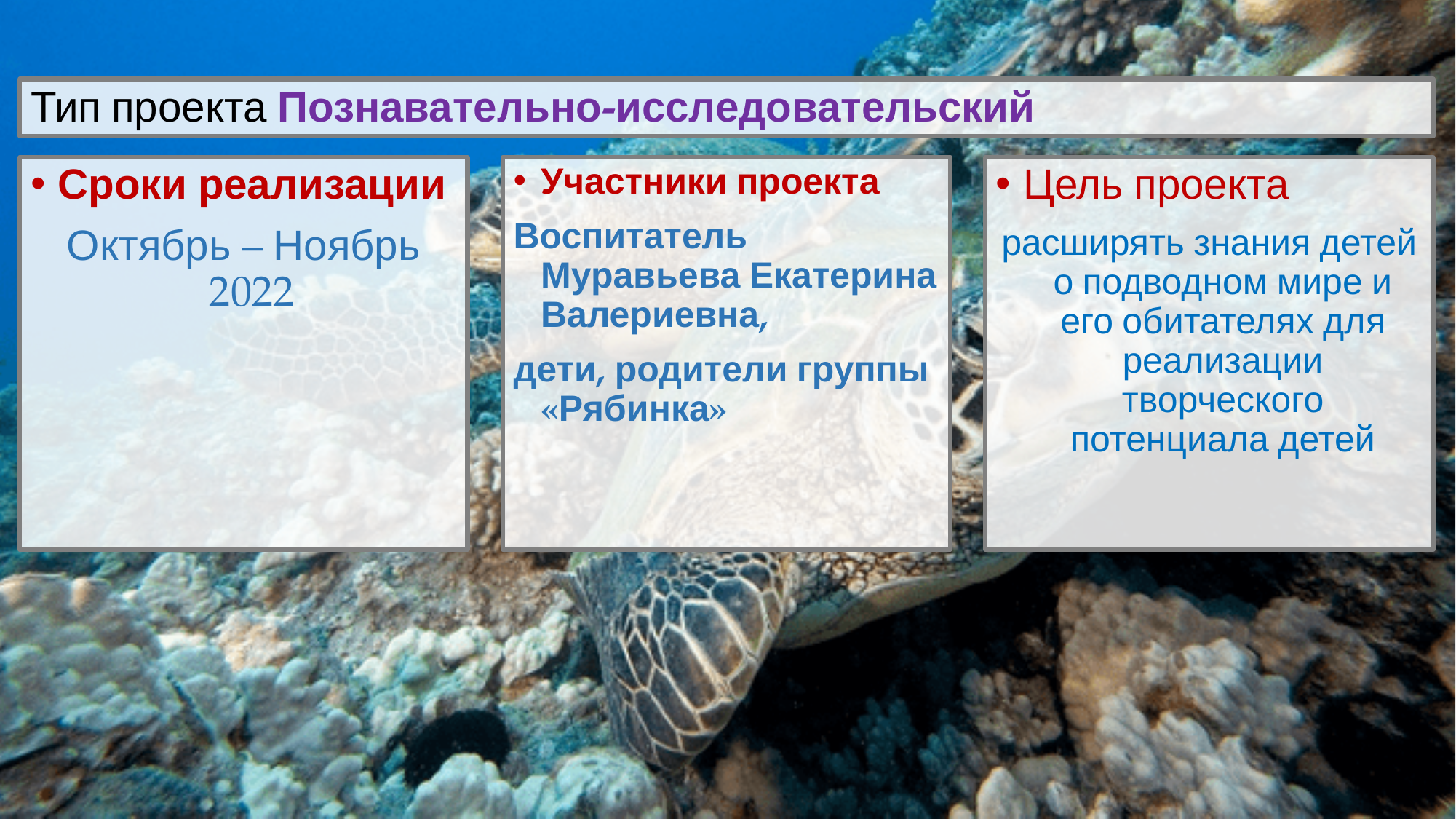

# Тип проекта Познавательно-исследовательский
Сроки реализации
Октябрь – Ноябрь 2022
Участники проекта
Воспитатель Муравьева Екатерина Валериевна,
дети, родители группы «Рябинка»
Цель проекта
расширять знания детей о подводном мире и его обитателях для реализации творческого потенциала детей